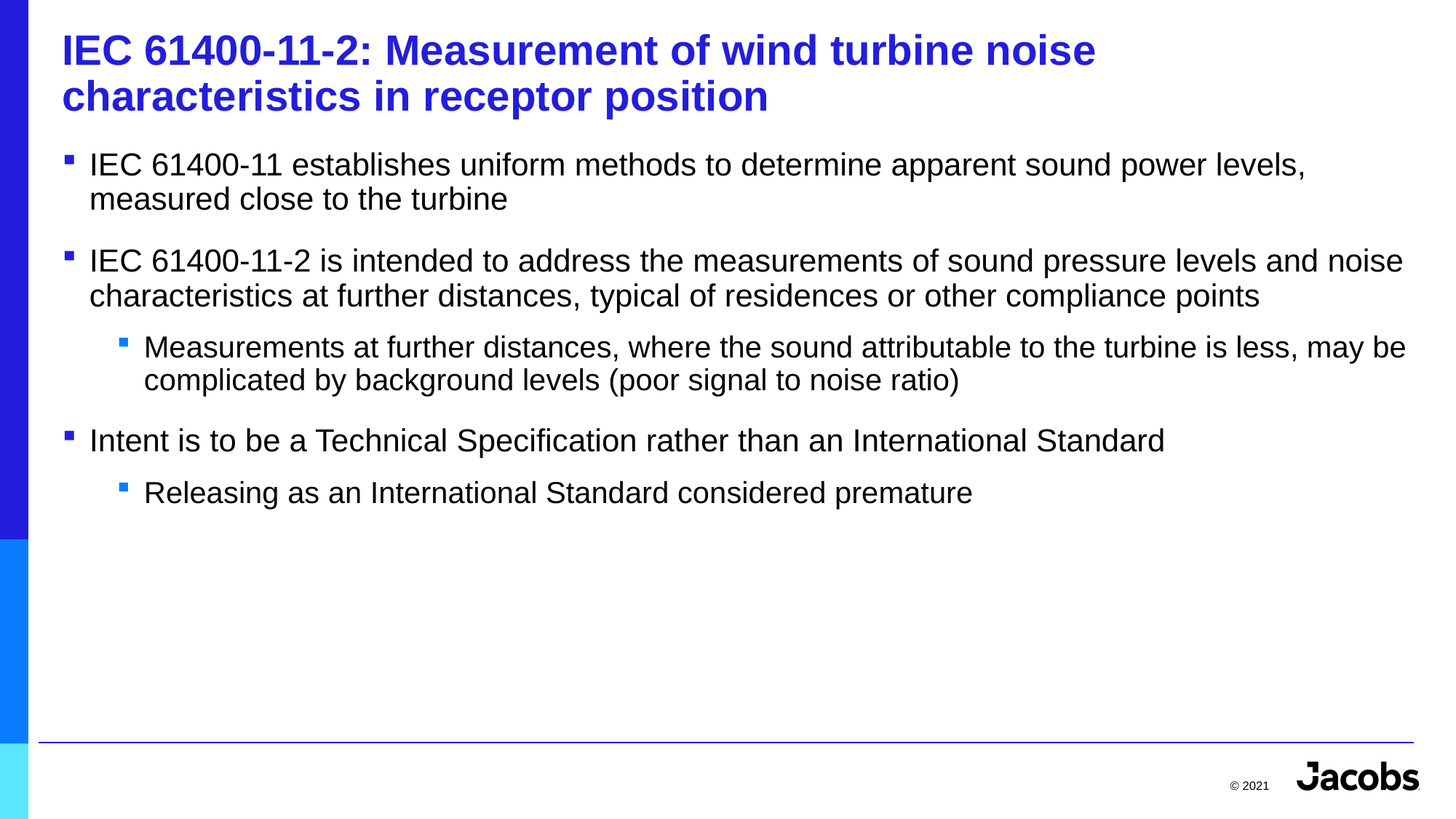

# IEC 61400-11-2: Measurement of wind turbine noise characteristics in receptor position
IEC 61400-11 establishes uniform methods to determine apparent sound power levels, measured close to the turbine
IEC 61400-11-2 is intended to address the measurements of sound pressure levels and noise characteristics at further distances, typical of residences or other compliance points
Measurements at further distances, where the sound attributable to the turbine is less, may be complicated by background levels (poor signal to noise ratio)
Intent is to be a Technical Specification rather than an International Standard
Releasing as an International Standard considered premature